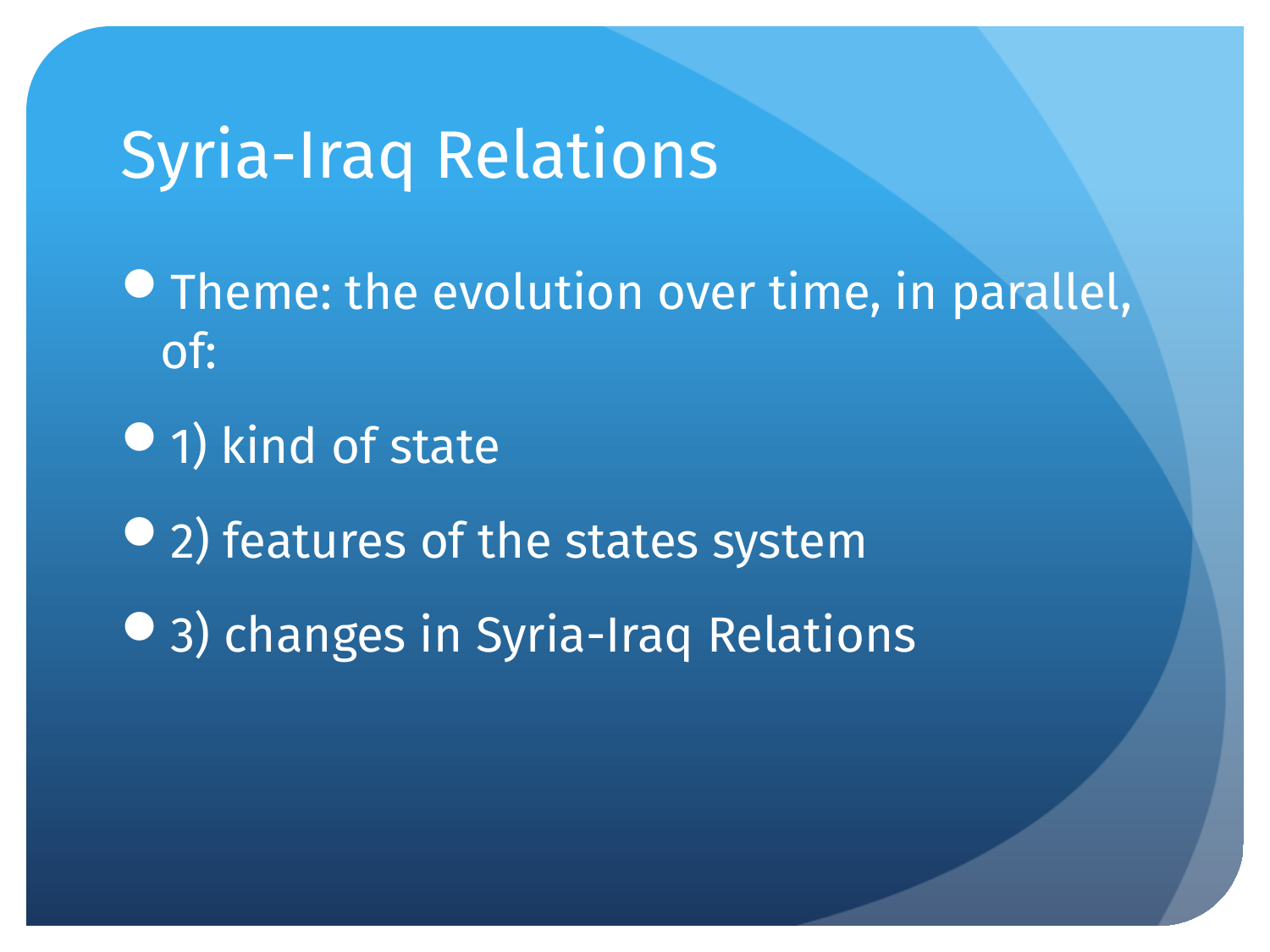

# Syria-Iraq Relations
Theme: the evolution over time, in parallel, of:
1) kind of state
2) features of the states system
3) changes in Syria-Iraq Relations